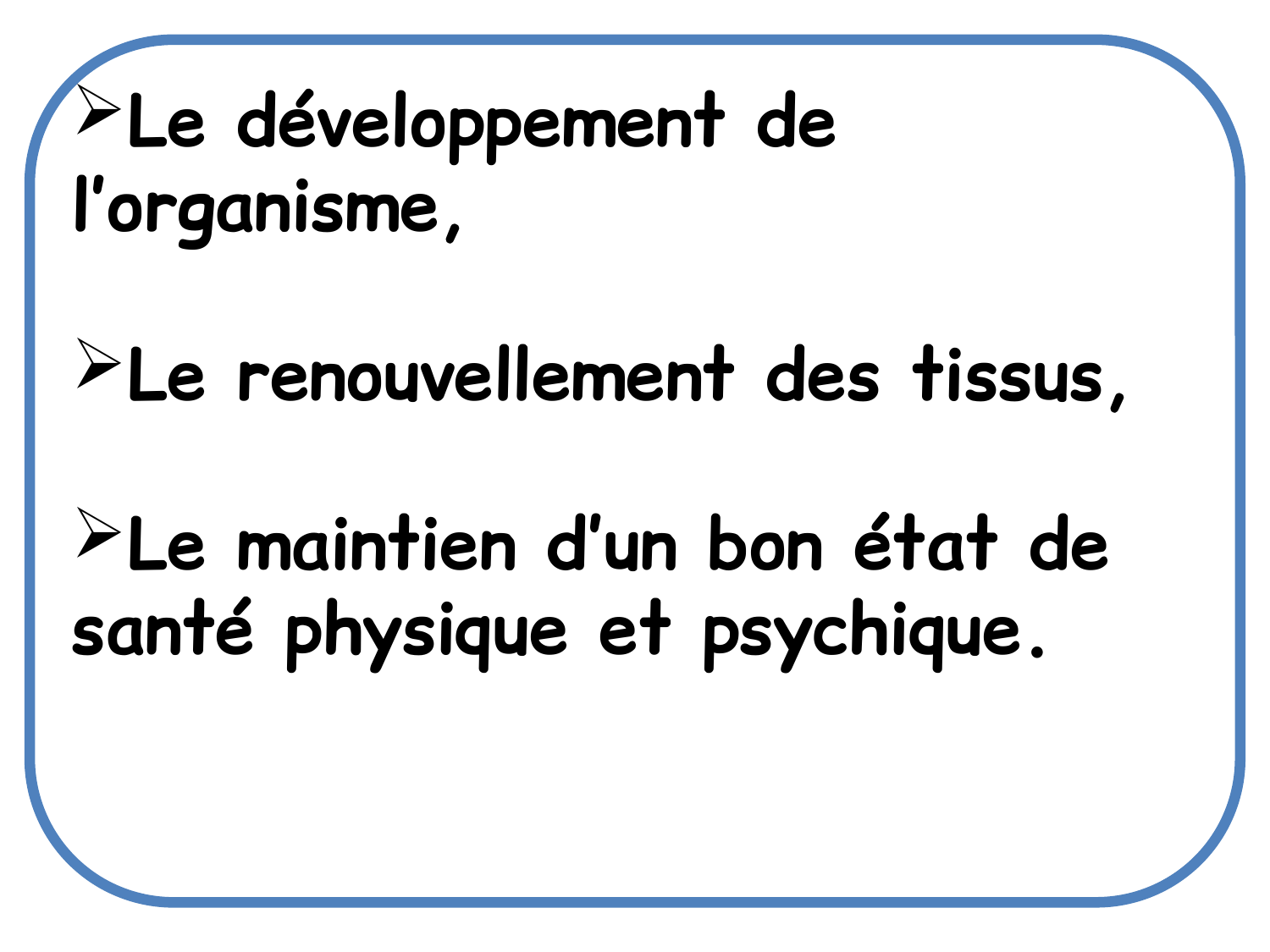

Le développement de l’organisme,

Le renouvellement des tissus,

Le maintien d’un bon état de santé physique et psychique.